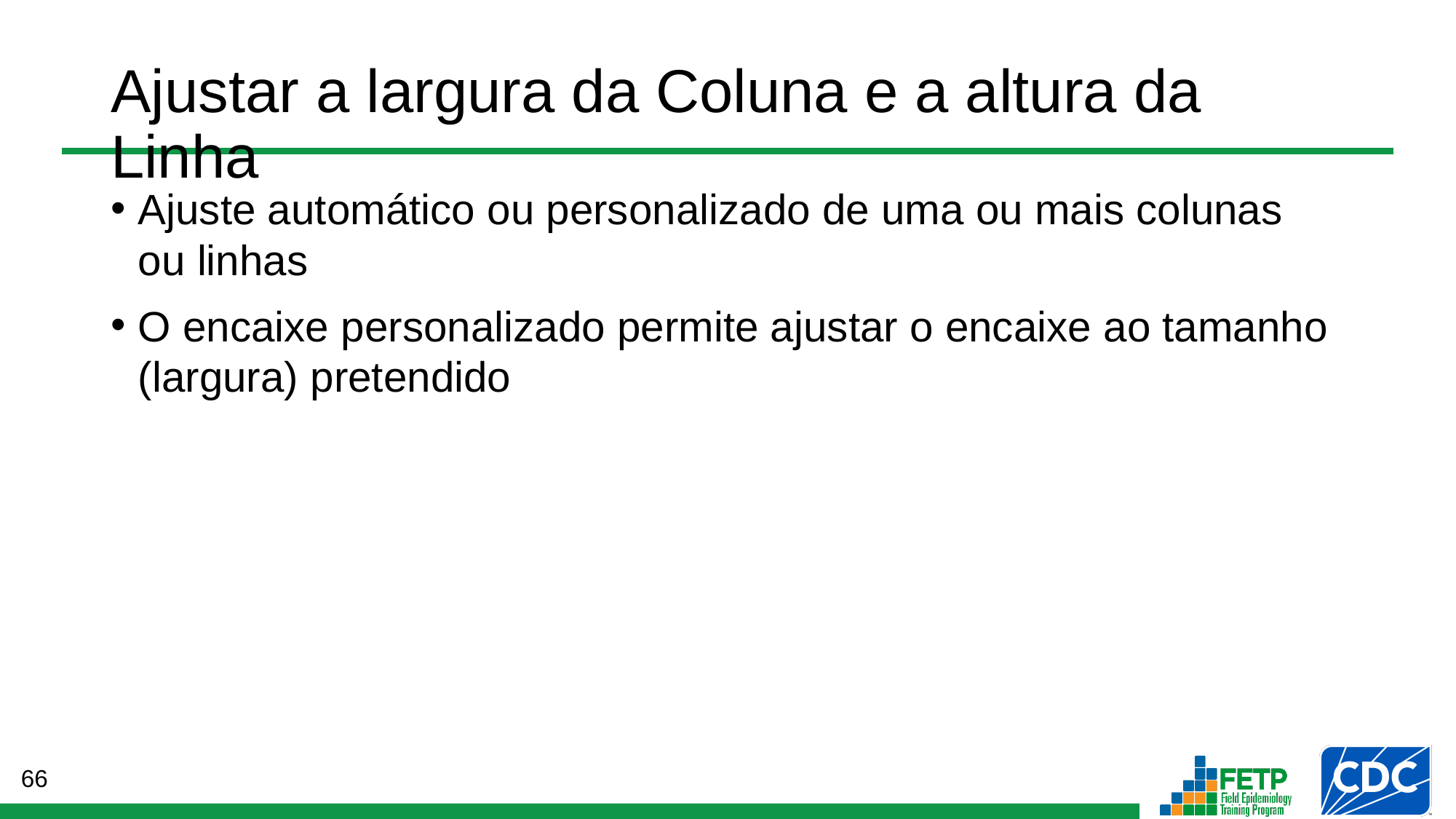

# Ajustar a largura da Coluna e a altura da Linha
Ajuste automático ou personalizado de uma ou mais colunas
ou linhas
O encaixe personalizado permite ajustar o encaixe ao tamanho (largura) pretendido